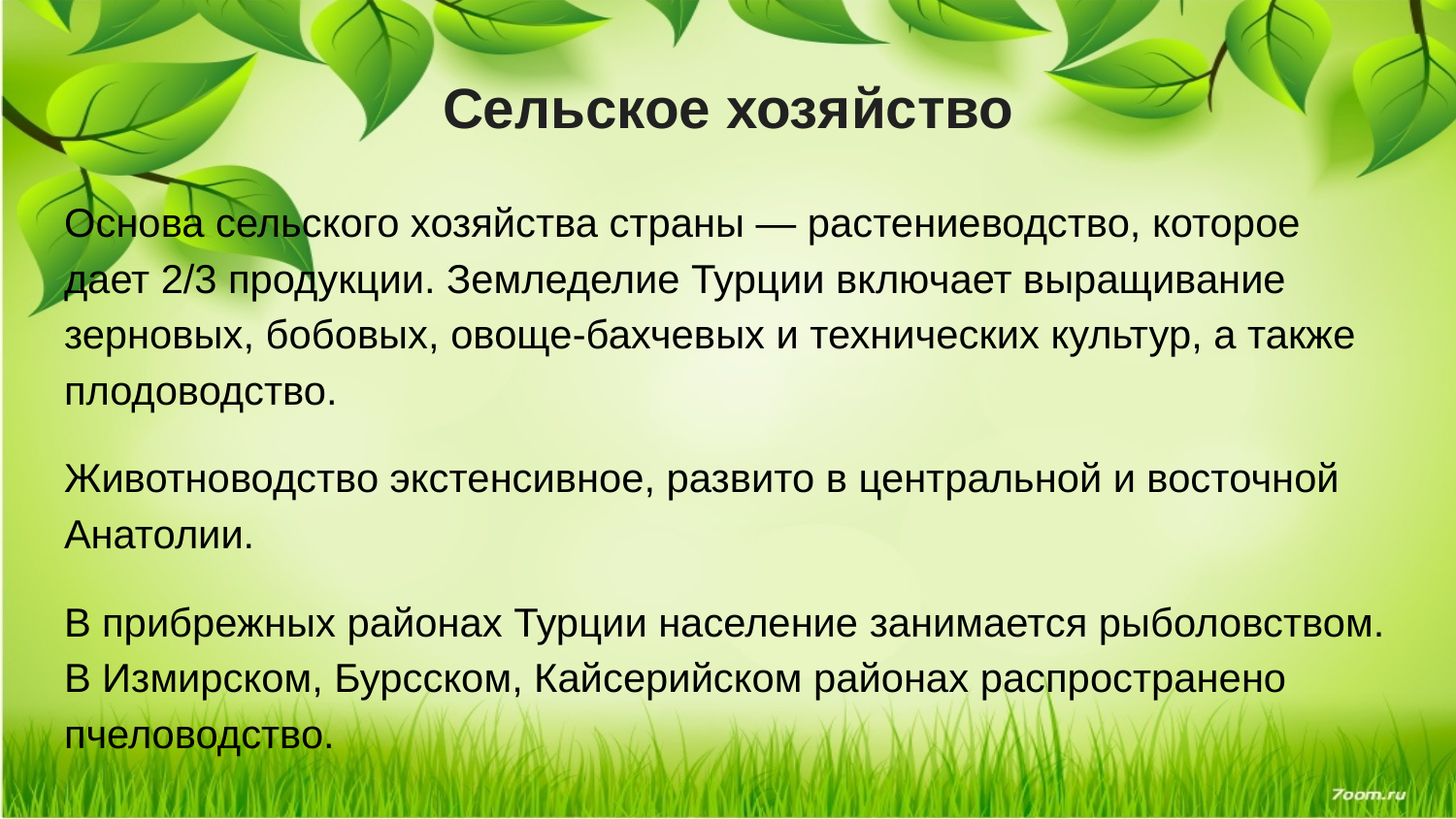

# Сельское хозяйство
Основа сельского хозяйства страны — растениеводство, которое дает 2/3 продукции. Земледелие Турции включает выращивание зерновых, бобовых, овоще-бахчевых и технических культур, а также плодоводство.
Животноводство экстенсивное, развито в центральной и восточной Анатолии.
В прибрежных районах Турции население занимается рыболовством. В Измирском, Бурсском, Кайсерийском районах распространено пчеловодство.